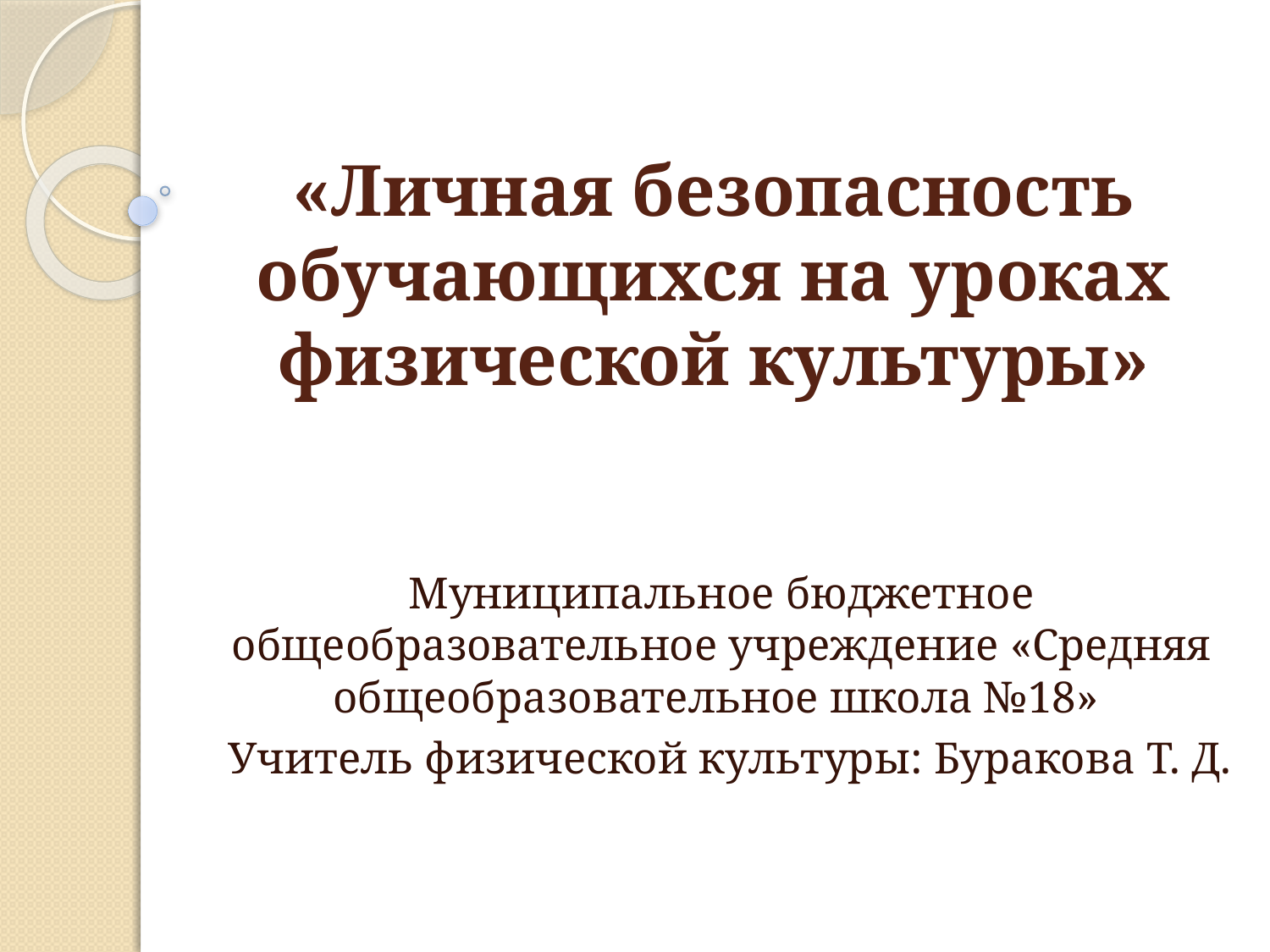

«Личная безопасность обучающихся на уроках физической культуры»
Муниципальное бюджетное общеобразовательное учреждение «Средняя общеобразовательное школа №18»
Учитель физической культуры: Буракова Т. Д.